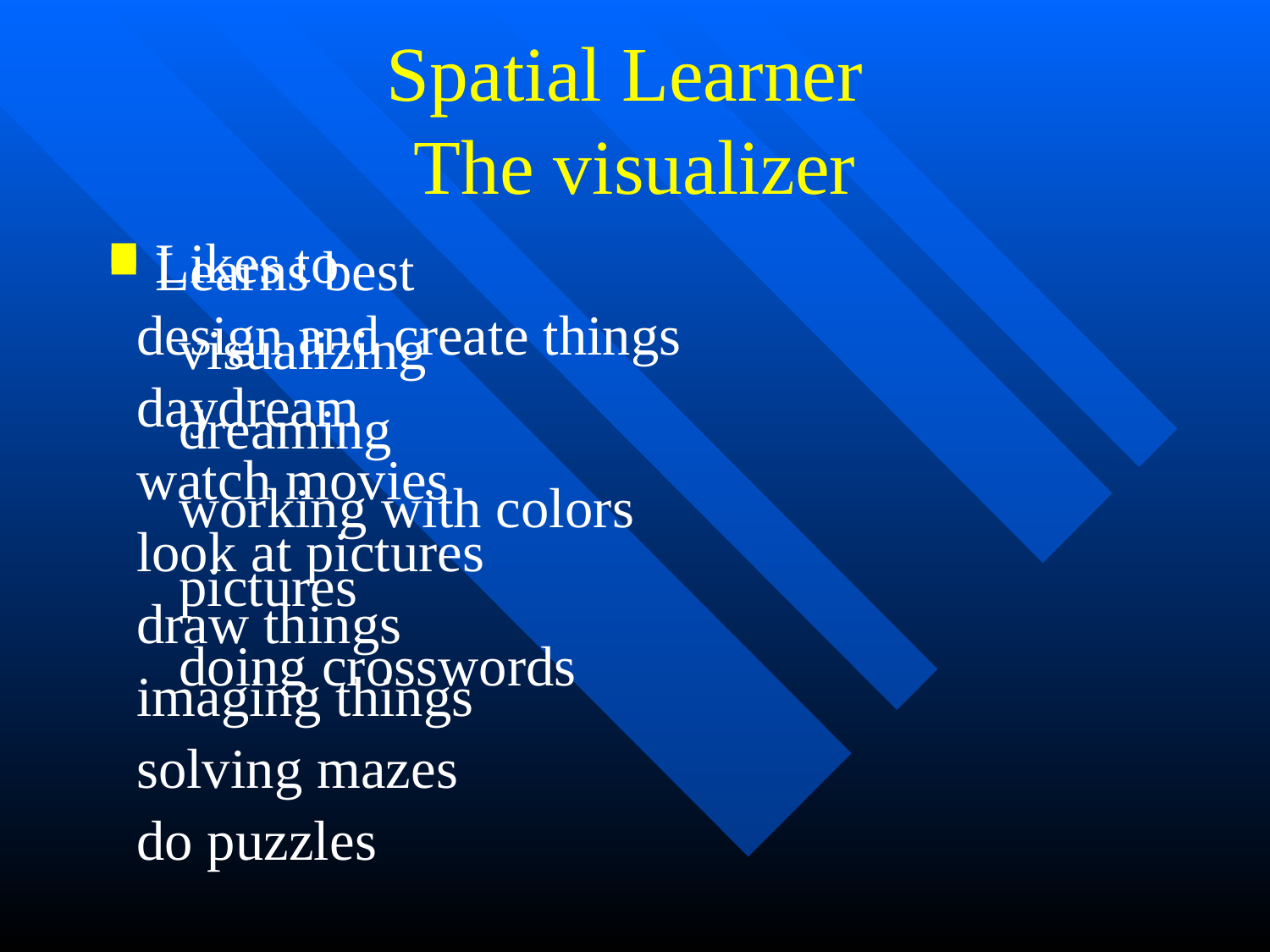

# Spatial Learner The visualizer
Likes to
  design and create things
  daydream
  watch movies
  look at pictures
  draw things
  imaging things
  solving mazes
  do puzzles
Learns best
     visualizing
     dreaming
     working with colors
     pictures
     doing crosswords